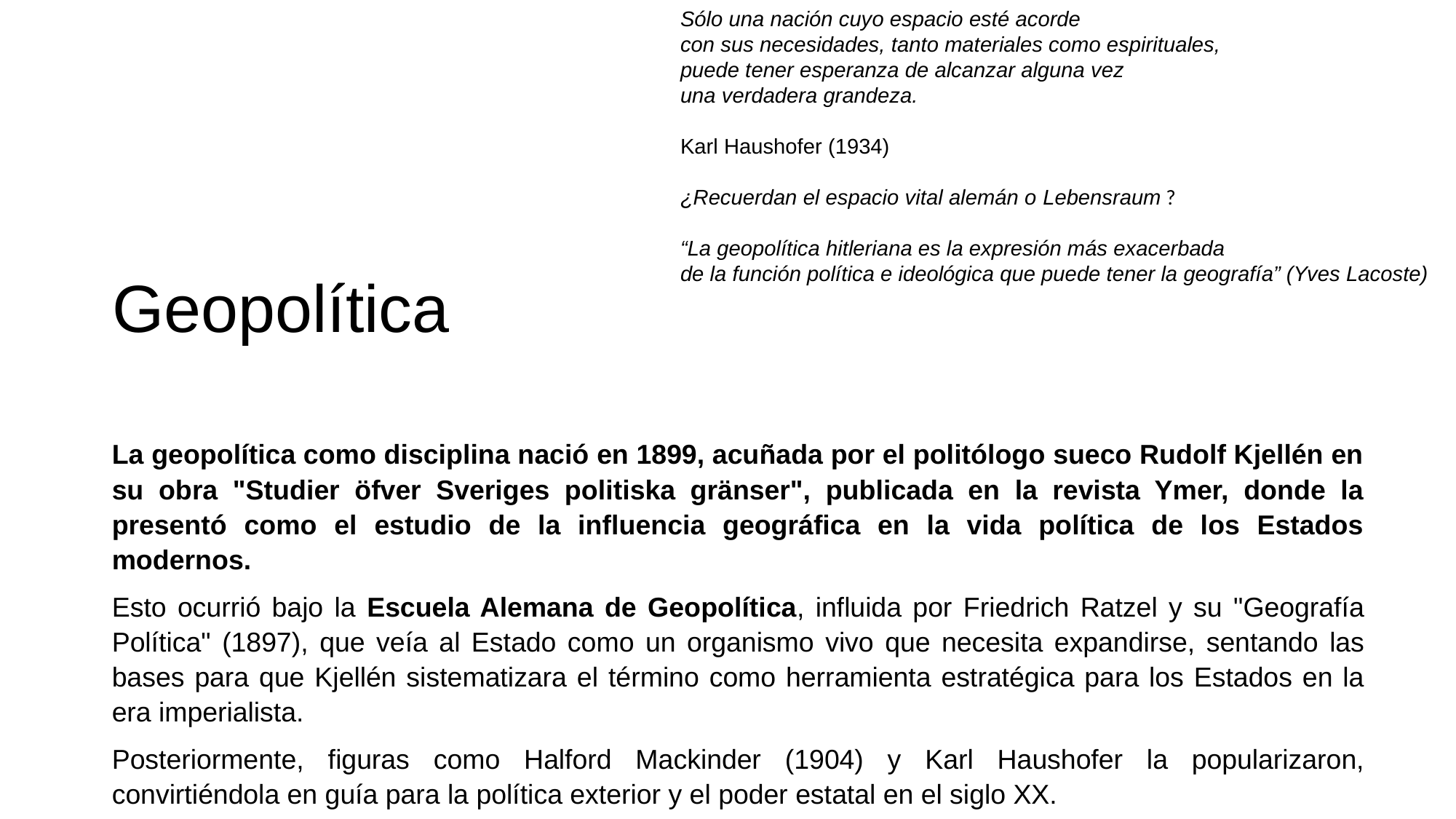

Sólo una nación cuyo espacio esté acorde
con sus necesidades, tanto materiales como espirituales,
puede tener esperanza de alcanzar alguna vez
una verdadera grandeza.

Karl Haushofer (1934)

¿Recuerdan el espacio vital alemán o Lebensraum ?

“La geopolítica hitleriana es la expresión más exacerbada
de la función política e ideológica que puede tener la geografía” (Yves Lacoste)
# Geopolítica
La geopolítica como disciplina nació en 1899, acuñada por el politólogo sueco Rudolf Kjellén en su obra "Studier öfver Sveriges politiska gränser", publicada en la revista Ymer, donde la presentó como el estudio de la influencia geográfica en la vida política de los Estados modernos.
Esto ocurrió bajo la Escuela Alemana de Geopolítica, influida por Friedrich Ratzel y su "Geografía Política" (1897), que veía al Estado como un organismo vivo que necesita expandirse, sentando las bases para que Kjellén sistematizara el término como herramienta estratégica para los Estados en la era imperialista.
Posteriormente, figuras como Halford Mackinder (1904) y Karl Haushofer la popularizaron, convirtiéndola en guía para la política exterior y el poder estatal en el siglo XX.